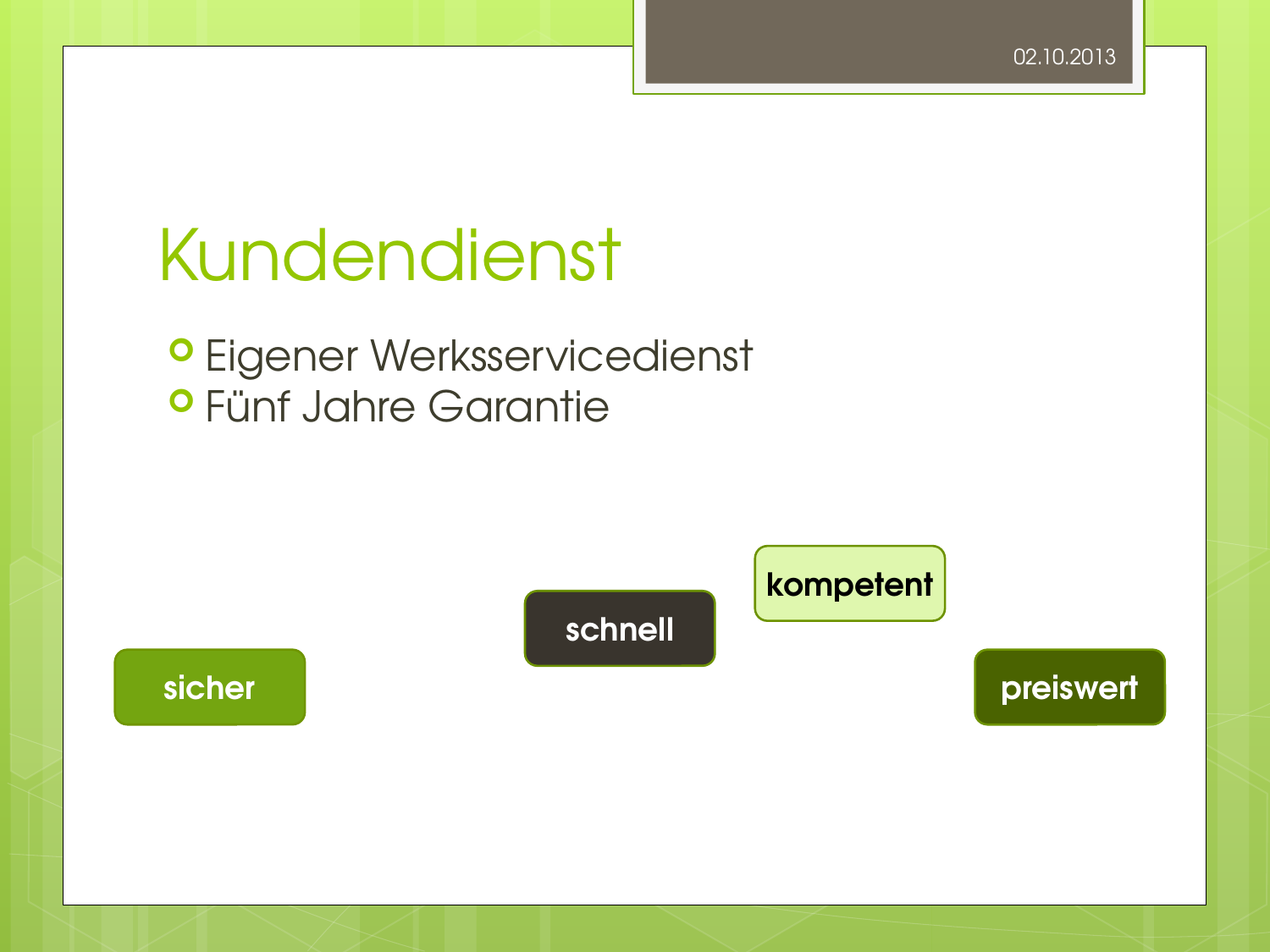

02.10.2013
# Kundendienst
Eigener Werksservicedienst
Fünf Jahre Garantie
kompetent
schnell
sicher
preiswert